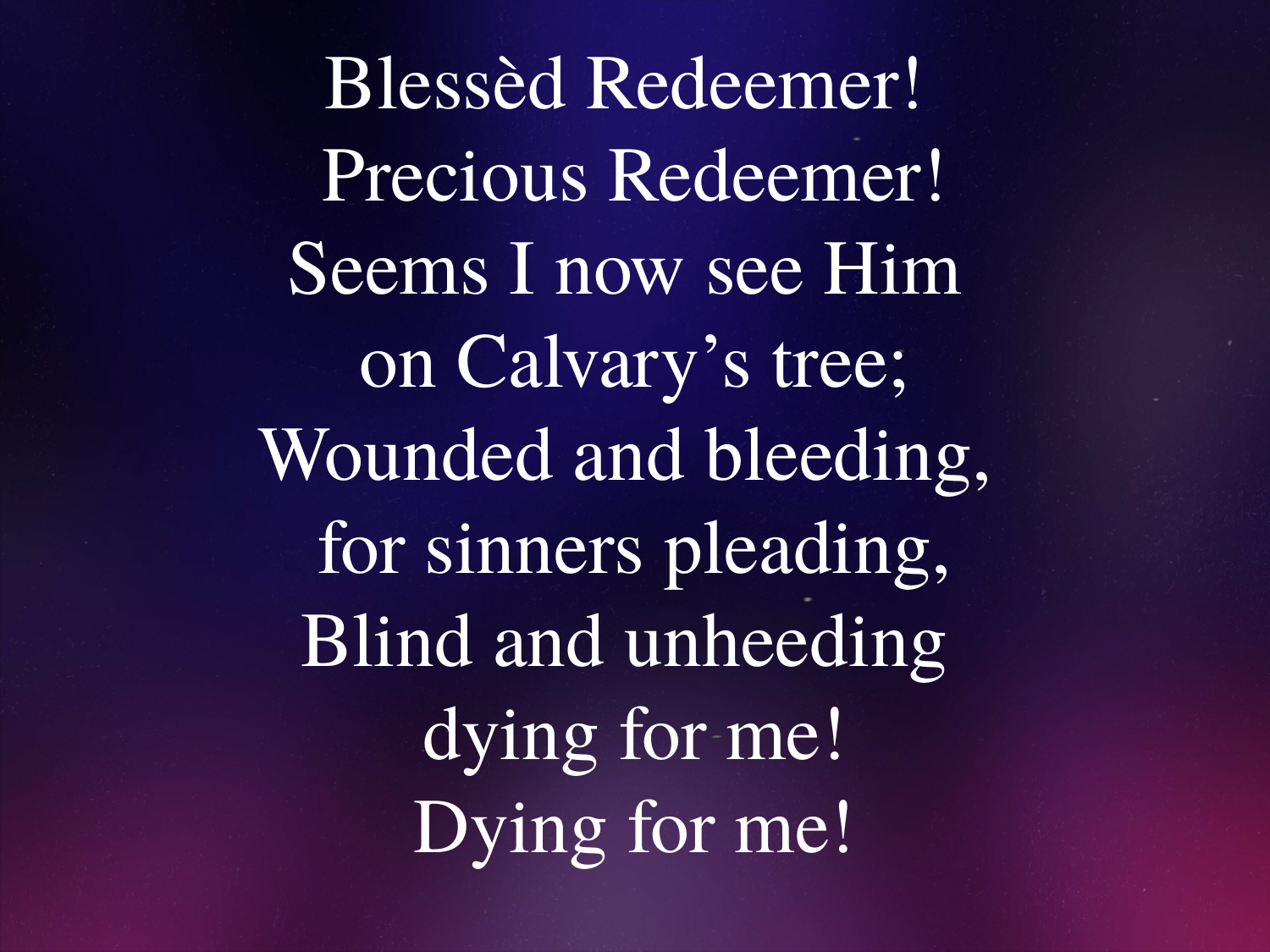

# Blessèd Redeemer! Precious Redeemer! Seems I now see Him on Calvary’s tree; Wounded and bleeding, for sinners pleading, Blind and unheeding dying for me! Dying for me!